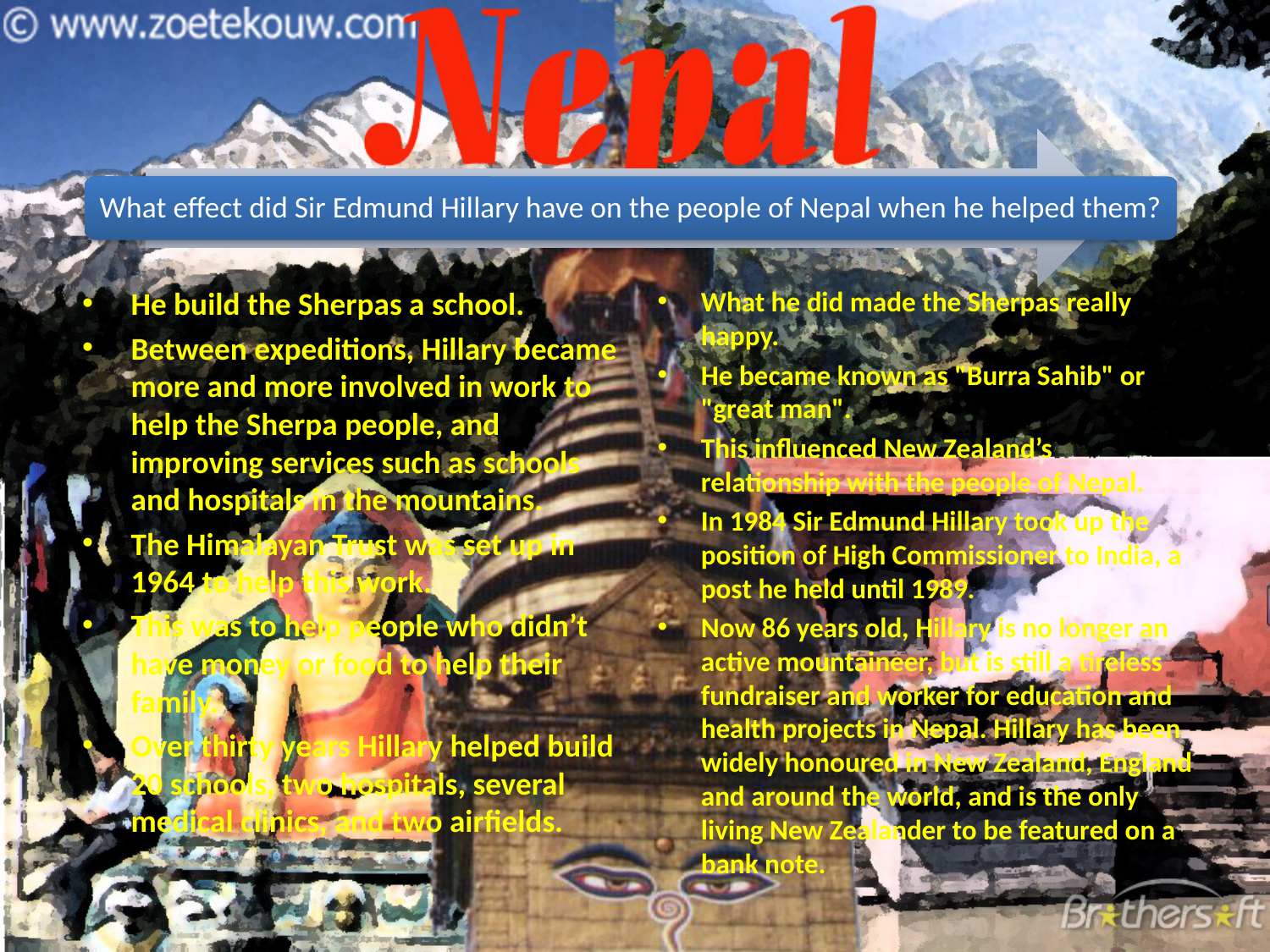

What effect did Sir Edmund Hillary have on the people of Nepal when he helped them?
He build the Sherpas a school.
Between expeditions, Hillary became more and more involved in work to help the Sherpa people, and improving services such as schools and hospitals in the mountains.
The Himalayan Trust was set up in 1964 to help this work.
This was to help people who didn’t have money or food to help their family.
Over thirty years Hillary helped build 20 schools, two hospitals, several medical clinics, and two airfields.

What he did made the Sherpas really happy.
He became known as "Burra Sahib" or "great man".
This influenced New Zealand’s relationship with the people of Nepal.
In 1984 Sir Edmund Hillary took up the position of High Commissioner to India, a post he held until 1989.
Now 86 years old, Hillary is no longer an active mountaineer, but is still a tireless fundraiser and worker for education and health projects in Nepal. Hillary has been widely honoured in New Zealand, England and around the world, and is the only living New Zealander to be featured on a bank note.